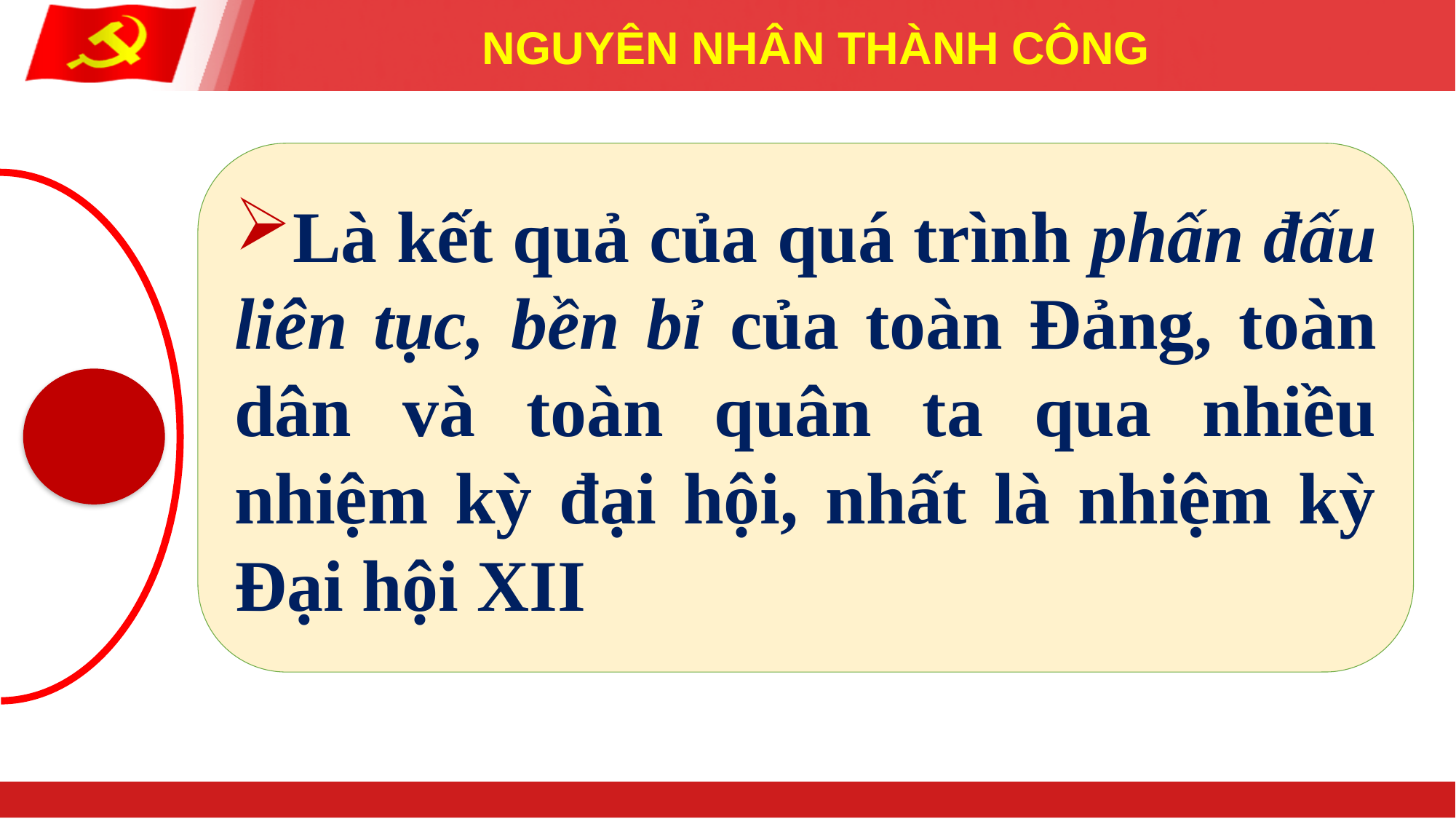

# NGUYÊN NHÂN THÀNH CÔNG
Là kết quả của quá trình phấn đấu liên tục, bền bỉ của toàn Đảng, toàn dân và toàn quân ta qua nhiều nhiệm kỳ đại hội, nhất là nhiệm kỳ Đại hội XII